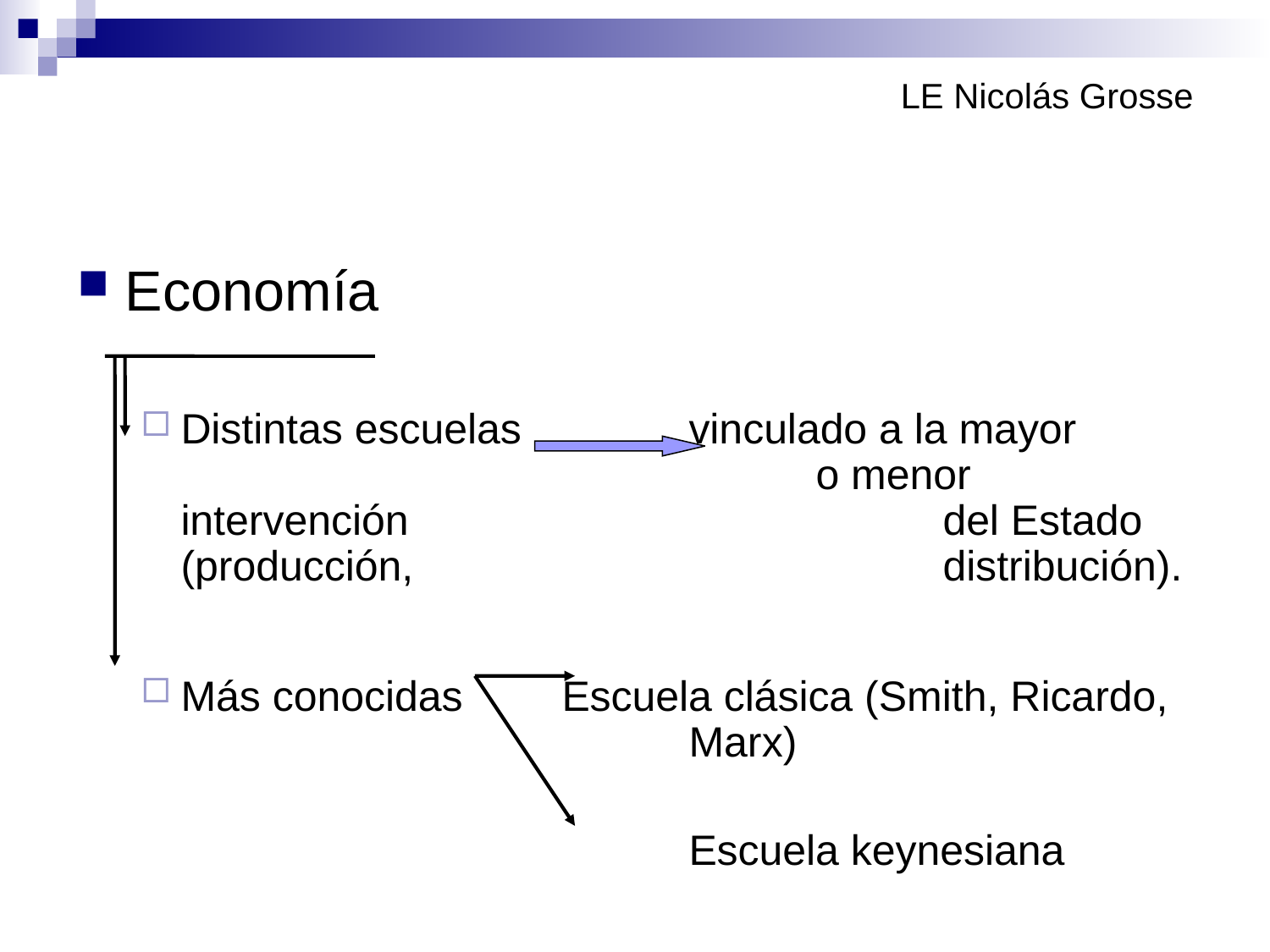

# LE Nicolás Grosse
Economía

Distintas escuelas		vinculado a la mayor 					o menor intervención 					del Estado (producción, 					distribución).

Más conocidas	Escuela clásica (Smith, Ricardo, 				Marx)

					Escuela keynesiana